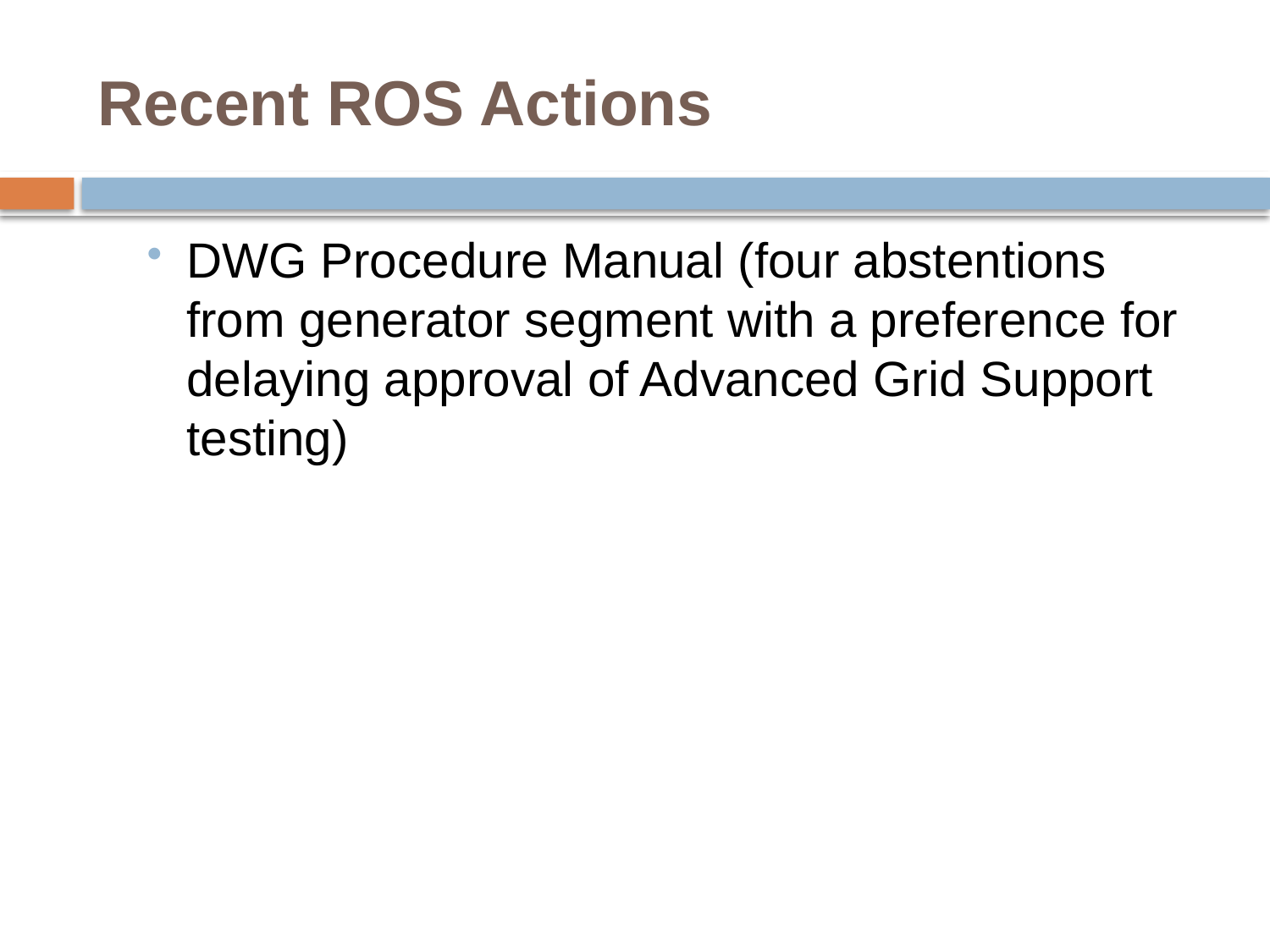

# Recent ROS Actions
DWG Procedure Manual (four abstentions from generator segment with a preference for delaying approval of Advanced Grid Support testing)